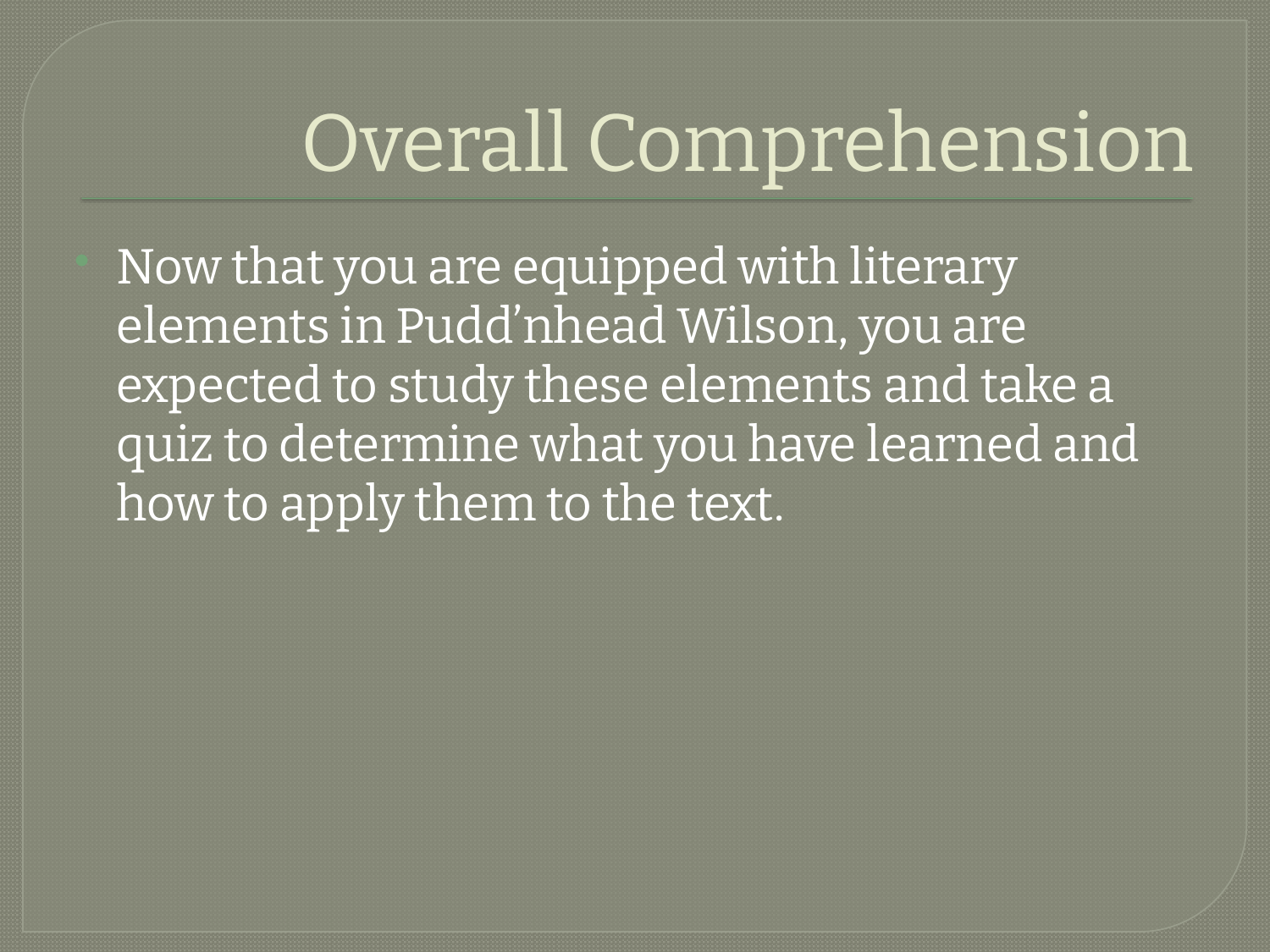

# Overall Comprehension
Now that you are equipped with literary elements in Pudd’nhead Wilson, you are expected to study these elements and take a quiz to determine what you have learned and how to apply them to the text.